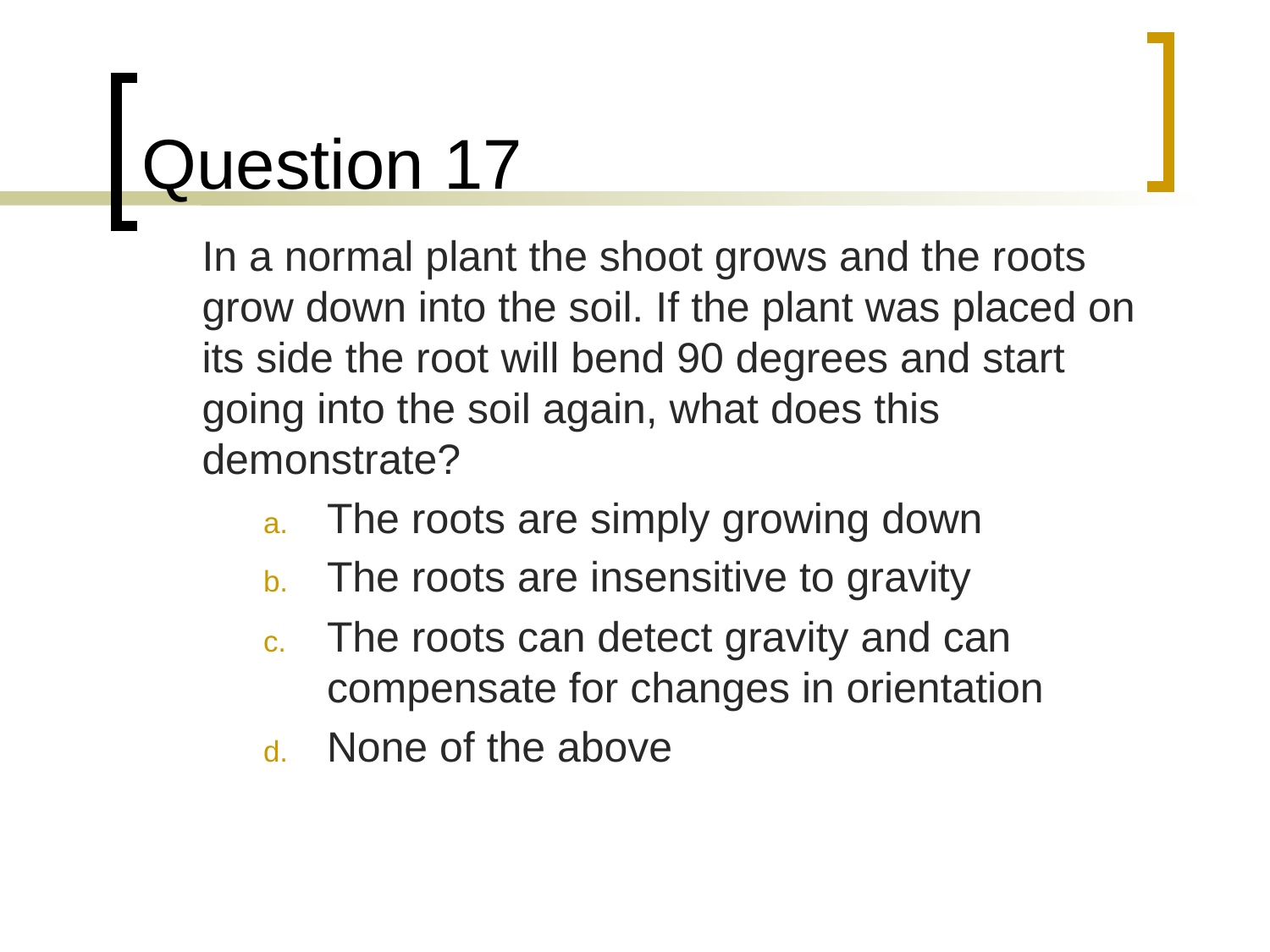

# Question 17
	In a normal plant the shoot grows and the roots grow down into the soil. If the plant was placed on its side the root will bend 90 degrees and start going into the soil again, what does this demonstrate?
The roots are simply growing down
The roots are insensitive to gravity
The roots can detect gravity and can compensate for changes in orientation
None of the above